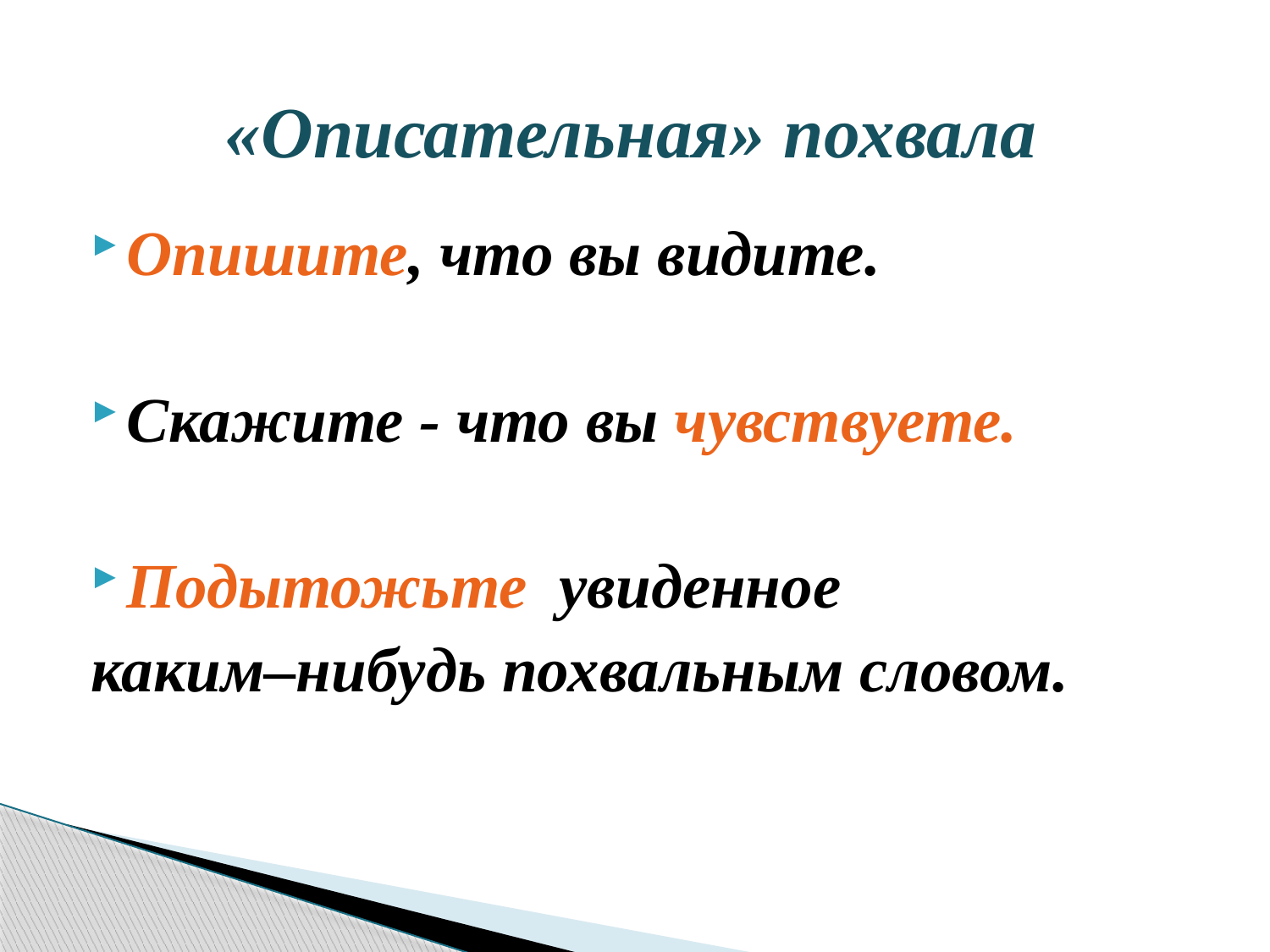

# «Описательная» похвала
Опишите, что вы видите.

Скажите - что вы чувствуете.

Подытожьте  увиденное
каким–нибудь похвальным словом.